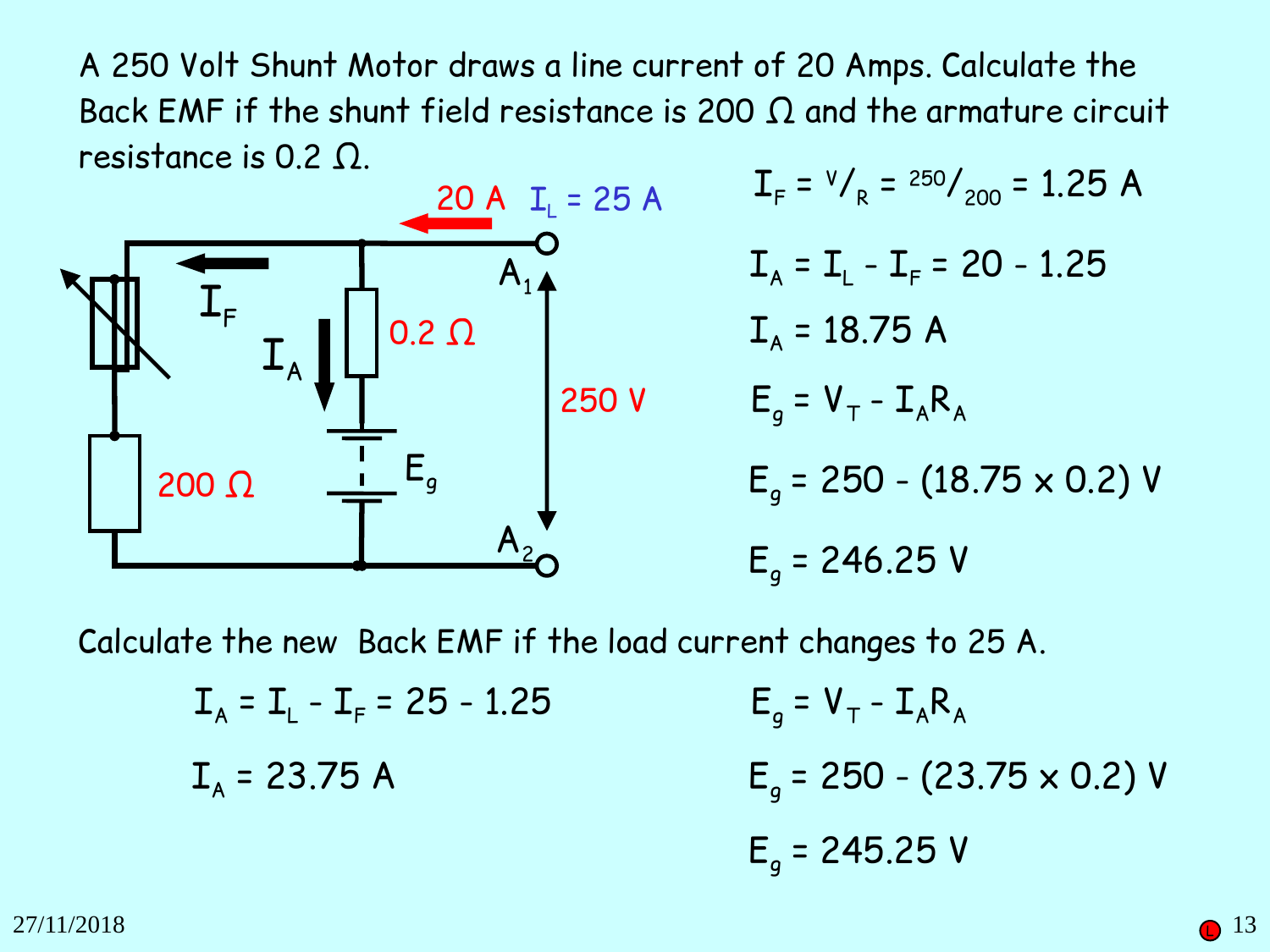

A 250 Volt Shunt Motor draws a line current of 20 Amps. Calculate the Back EMF if the shunt field resistance is 200 Ω and the armature circuit resistance is 0.2 Ω.
IF = V/R = 250/200 = 1.25 A
20 A
IL = 25 A

A1

IF

0.2 Ω
IA

250 V

Eg
200 Ω
A2

IA = IL - IF = 20 - 1.25
IA = 18.75 A
Eg = VT - IARA
Eg = 250 - (18.75 x 0.2) V
Eg = 246.25 V
Calculate the new  Back EMF if the load current changes to 25 A.
IA = IL - IF = 25 - 1.25
Eg = VT - IARA
IA = 23.75 A
Eg = 250 - (23.75 x 0.2) V
Eg = 245.25 V
27/11/2018
13
L